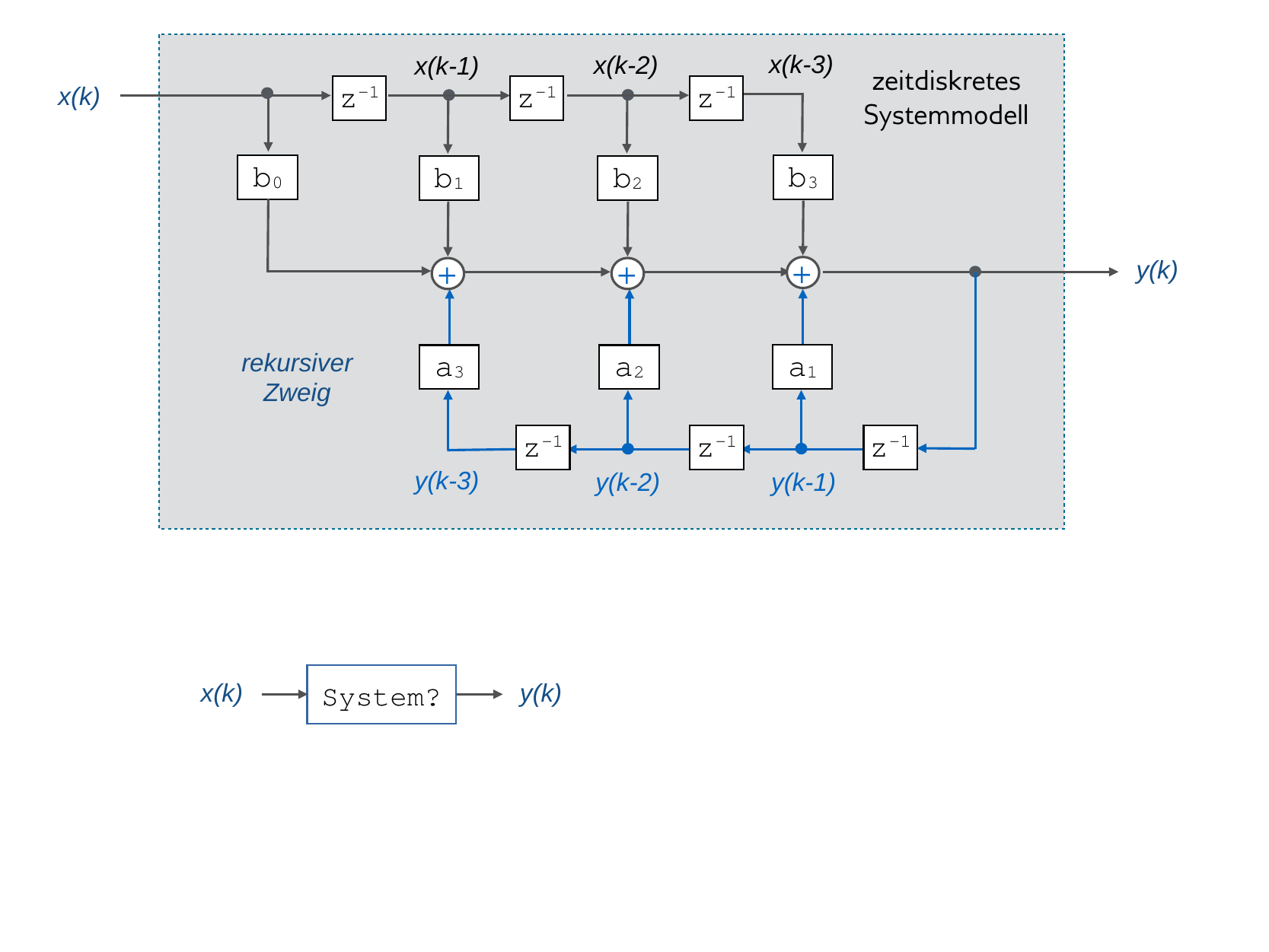

x(k-3)
x(k-2)

x(k-1)
zeitdiskretes Systemmodell
z-1

z-1

z-1

x(k)

b0

b3

b1

b2

+

+

+

y(k)

a1

a3

a2

rekursiver Zweig

z-1

z-1

z-1

y(k-3)
y(k-2)
y(k-1)

System?
x(k)
y(k)